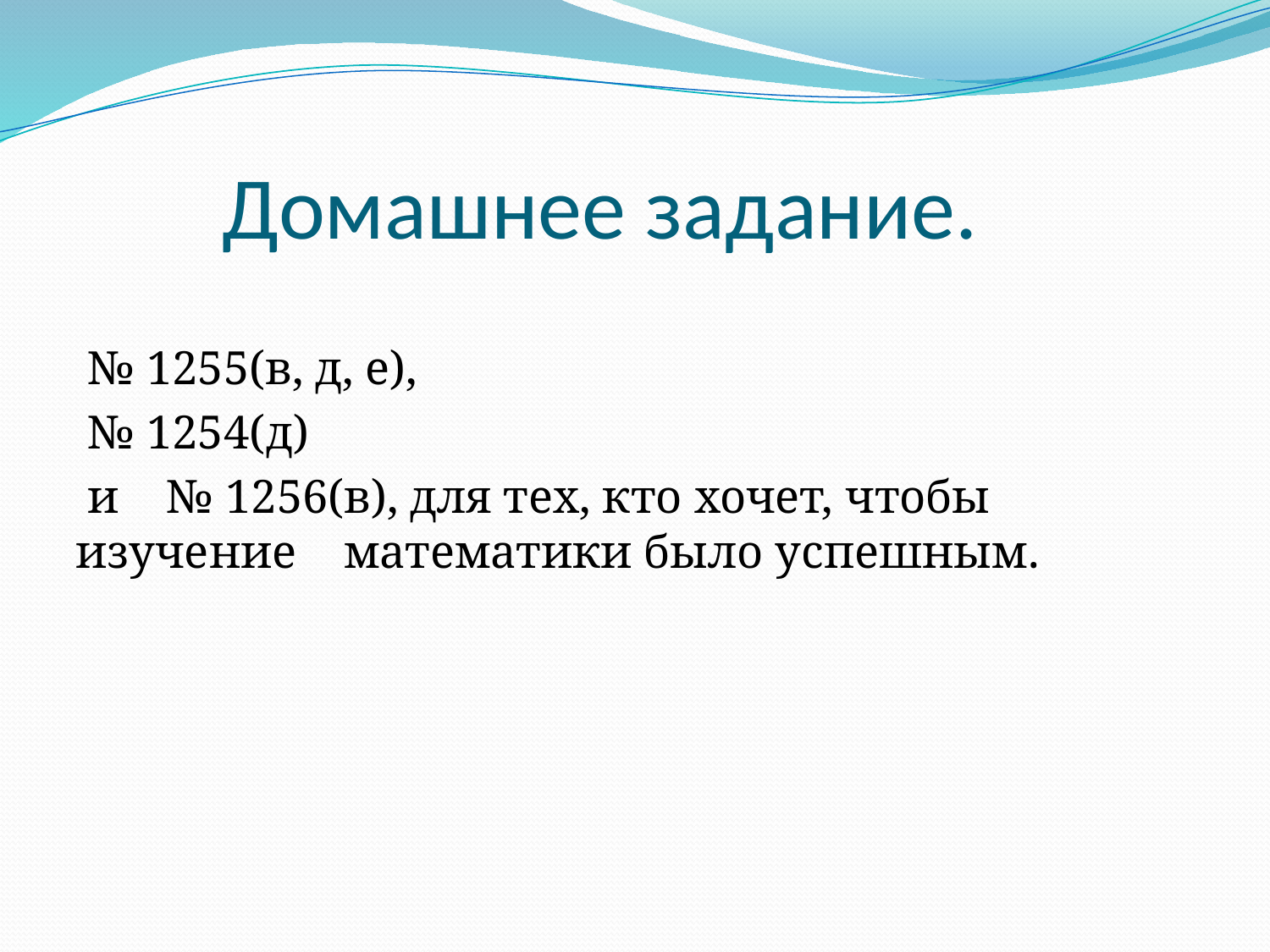

# Домашнее задание.

 № 1255(в, д, е),
 № 1254(д)
 и    № 1256(в), для тех, кто хочет, чтобы изучение    математики было успешным.